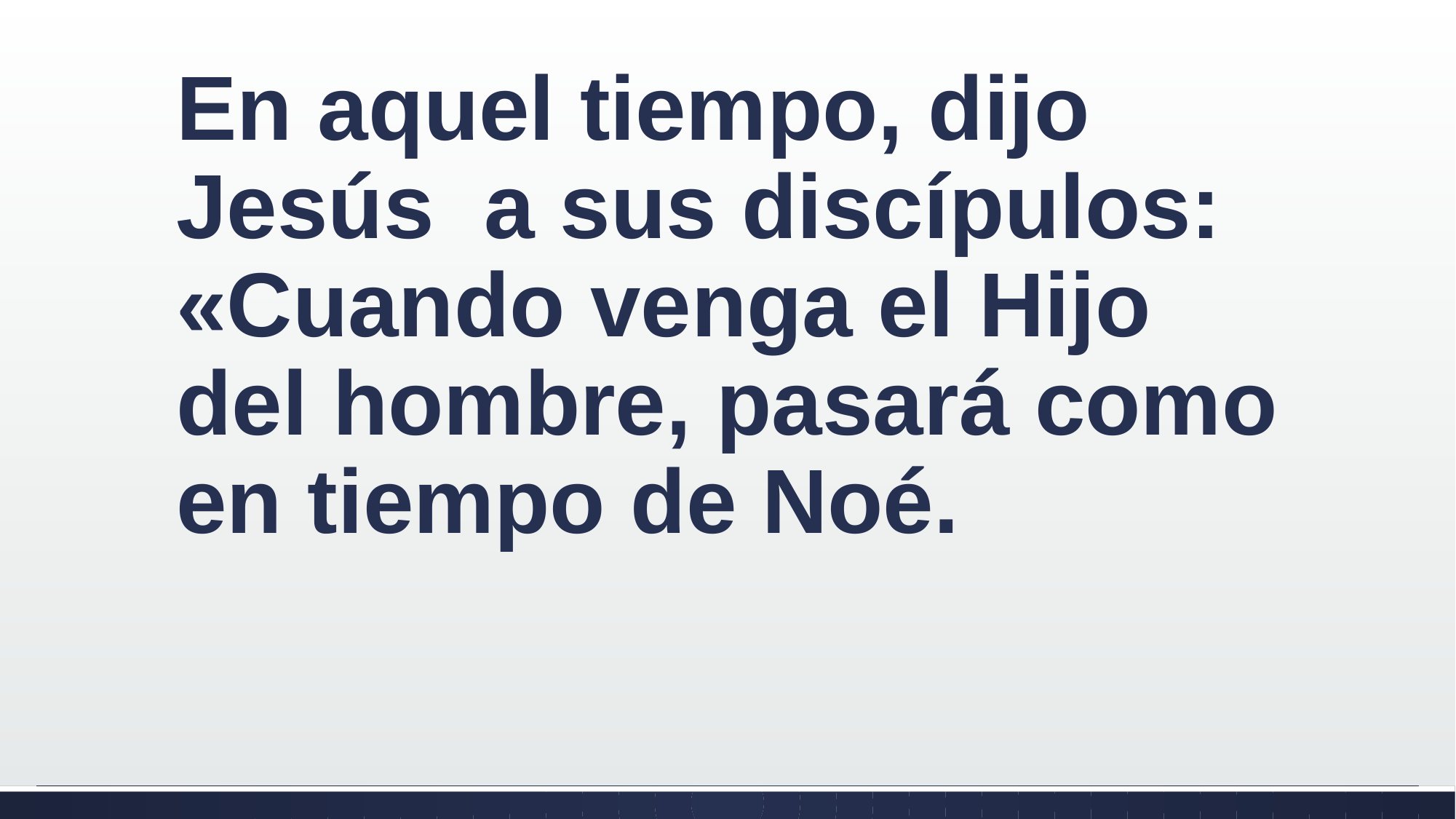

#
En aquel tiempo, dijo Jesús  a sus discípulos: «Cuando venga el Hijo del hombre, pasará como en tiempo de Noé.